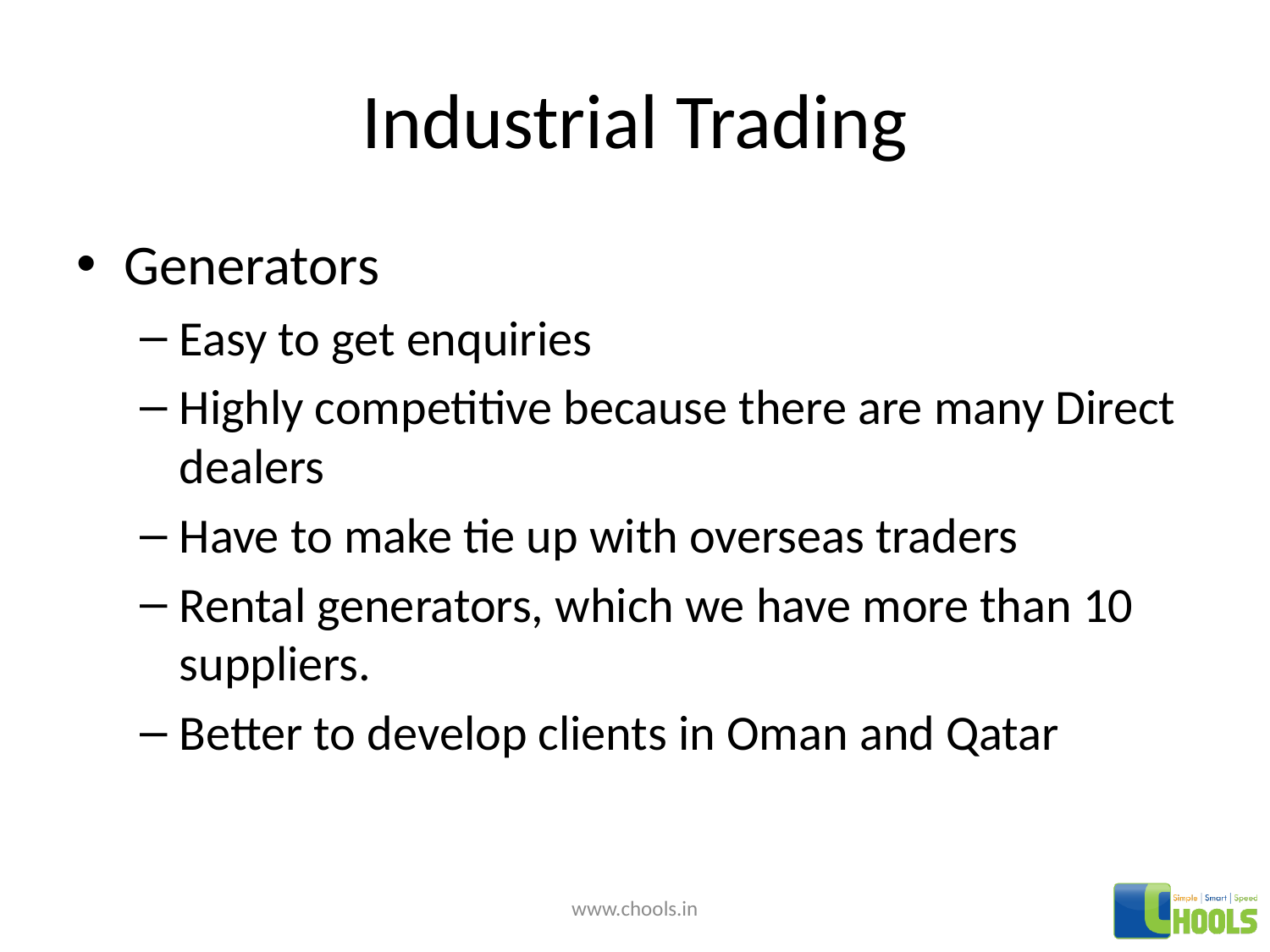

# Industrial Trading
Generators
Easy to get enquiries
Highly competitive because there are many Direct dealers
Have to make tie up with overseas traders
Rental generators, which we have more than 10 suppliers.
Better to develop clients in Oman and Qatar

www.chools.in